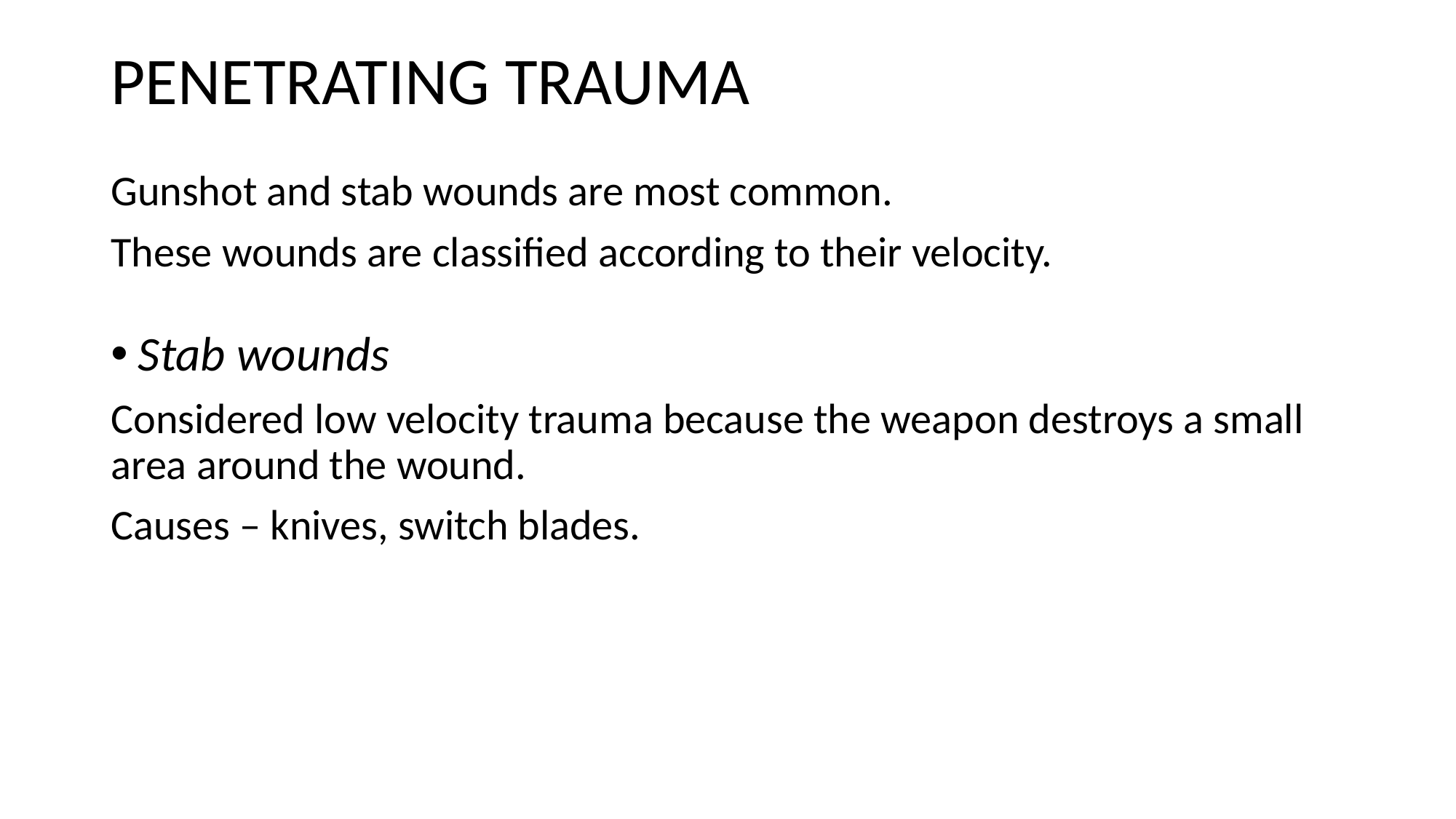

# PENETRATING TRAUMA
Gunshot and stab wounds are most common.
These wounds are classified according to their velocity.

Stab wounds
Considered low velocity trauma because the weapon destroys a small area around the wound.
Causes – knives, switch blades.